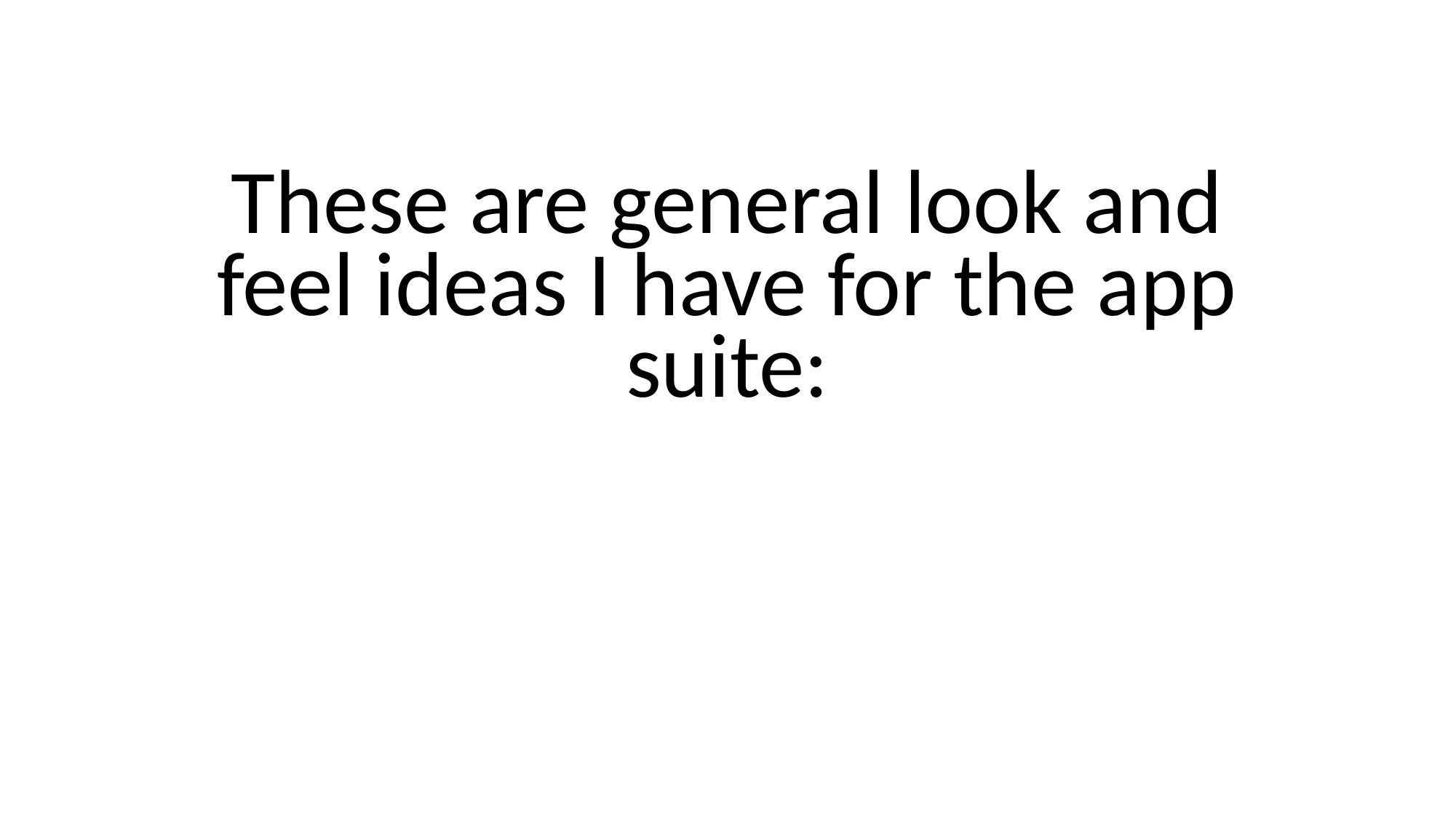

# These are general look and feel ideas I have for the app suite: